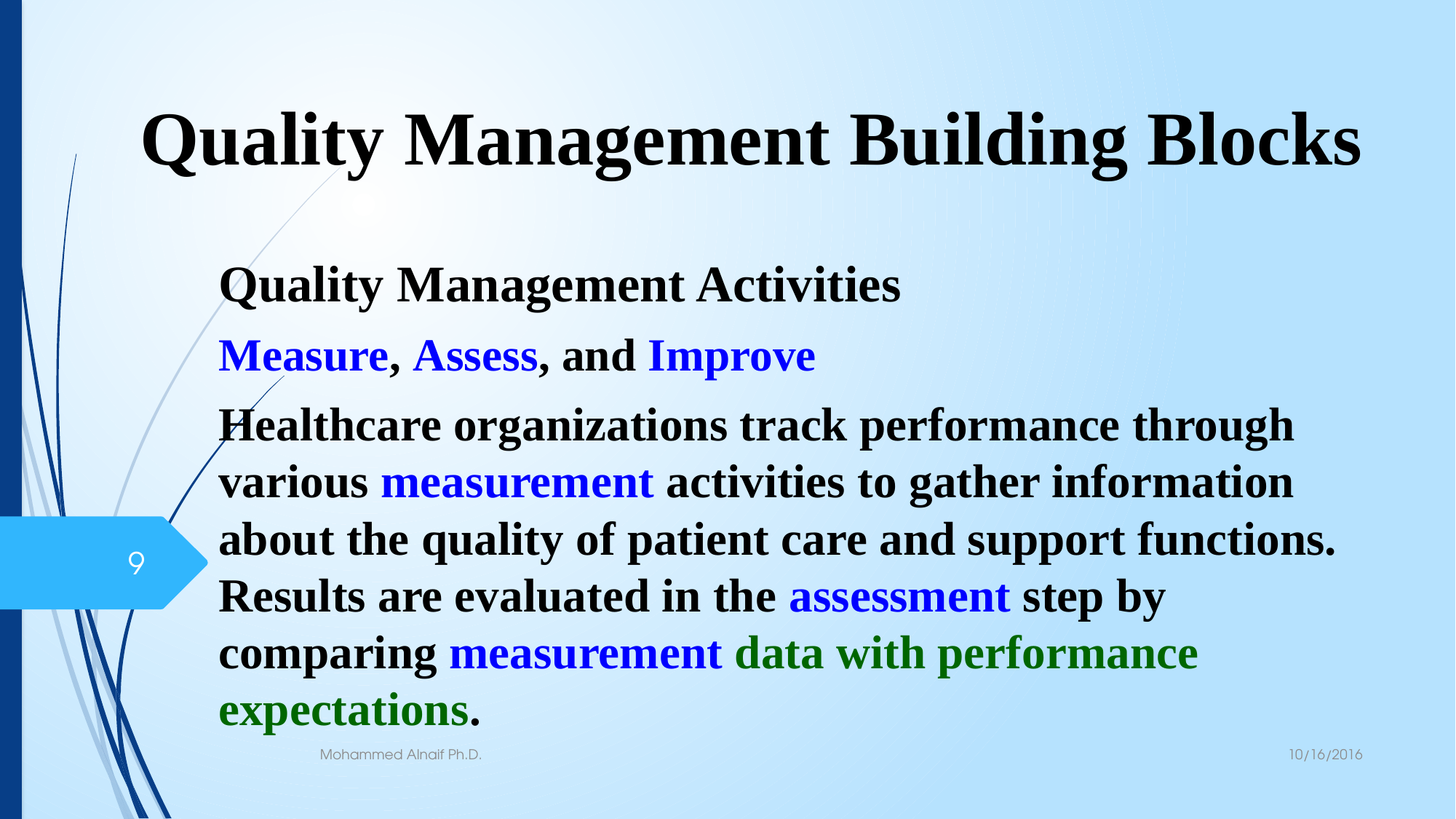

# Quality Management Building Blocks
Quality Management Activities
Measure, Assess, and Improve
Healthcare organizations track performance through various measurement activities to gather information about the quality of patient care and support functions. Results are evaluated in the assessment step by comparing measurement data with performance expectations.
9
10/16/2016
Mohammed Alnaif Ph.D.